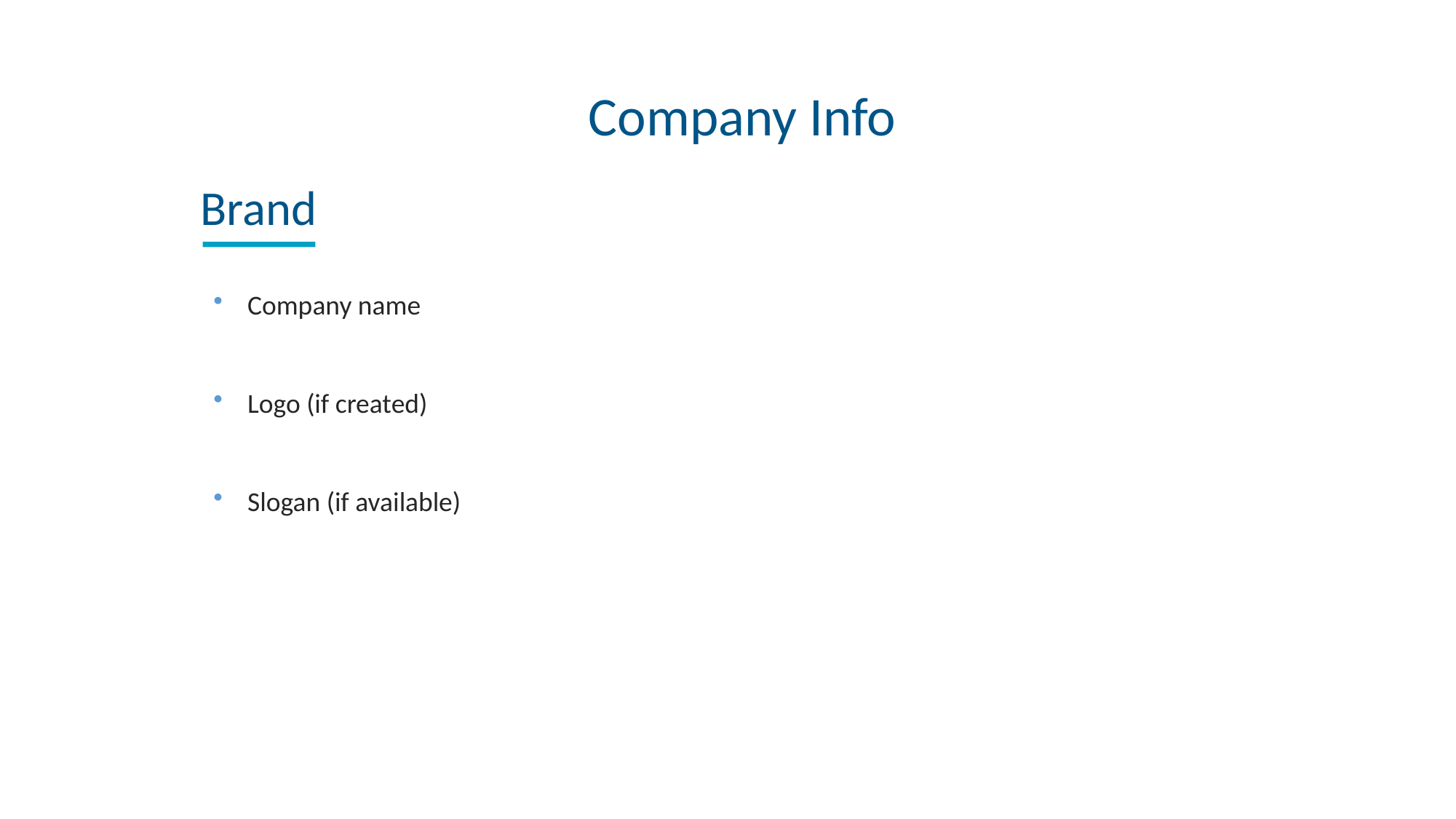

Company Info
Brand

Company name

Logo (if created)

Slogan (if available)